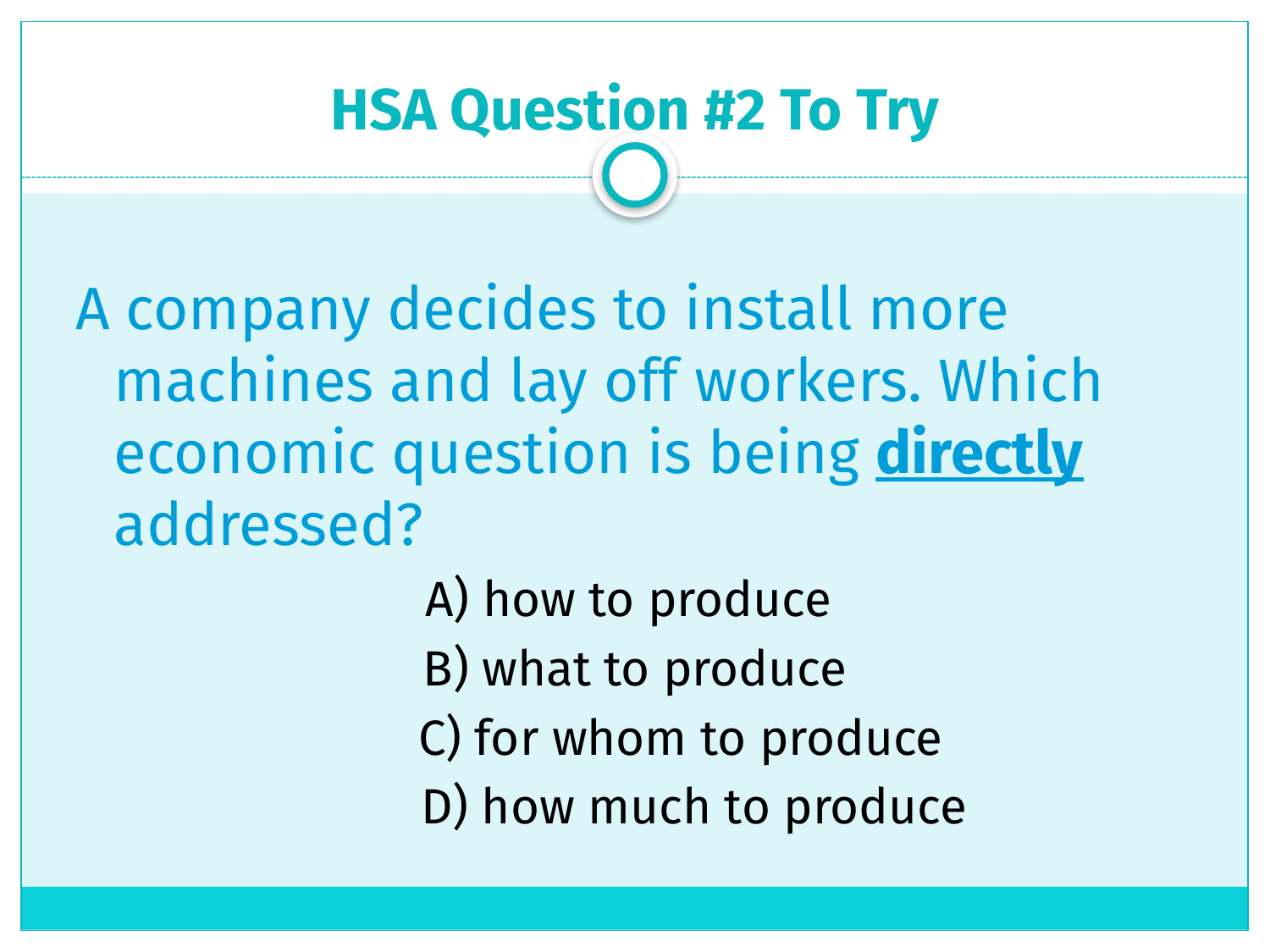

# HSA Question #2 To Try

A company decides to install more machines and lay off workers. Which economic question is being directly addressed?
A) how to produce
 B) what to produce
        C) for whom to produce
         D) how much to produce